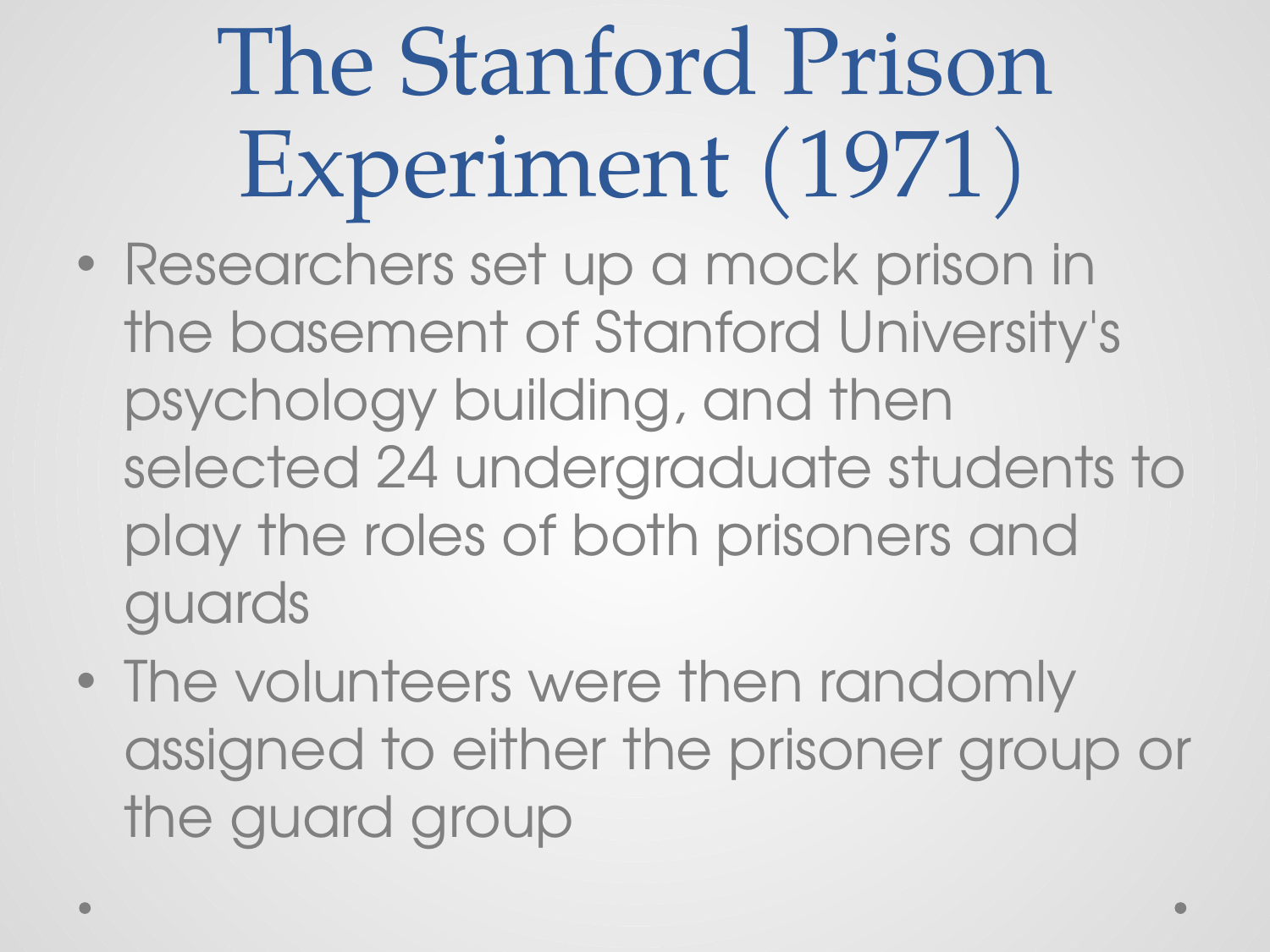

# The Stanford Prison Experiment (1971)
Researchers set up a mock prison in the basement of Stanford University's psychology building, and then selected 24 undergraduate students to play the roles of both prisoners and guards
The volunteers were then randomly assigned to either the prisoner group or the guard group